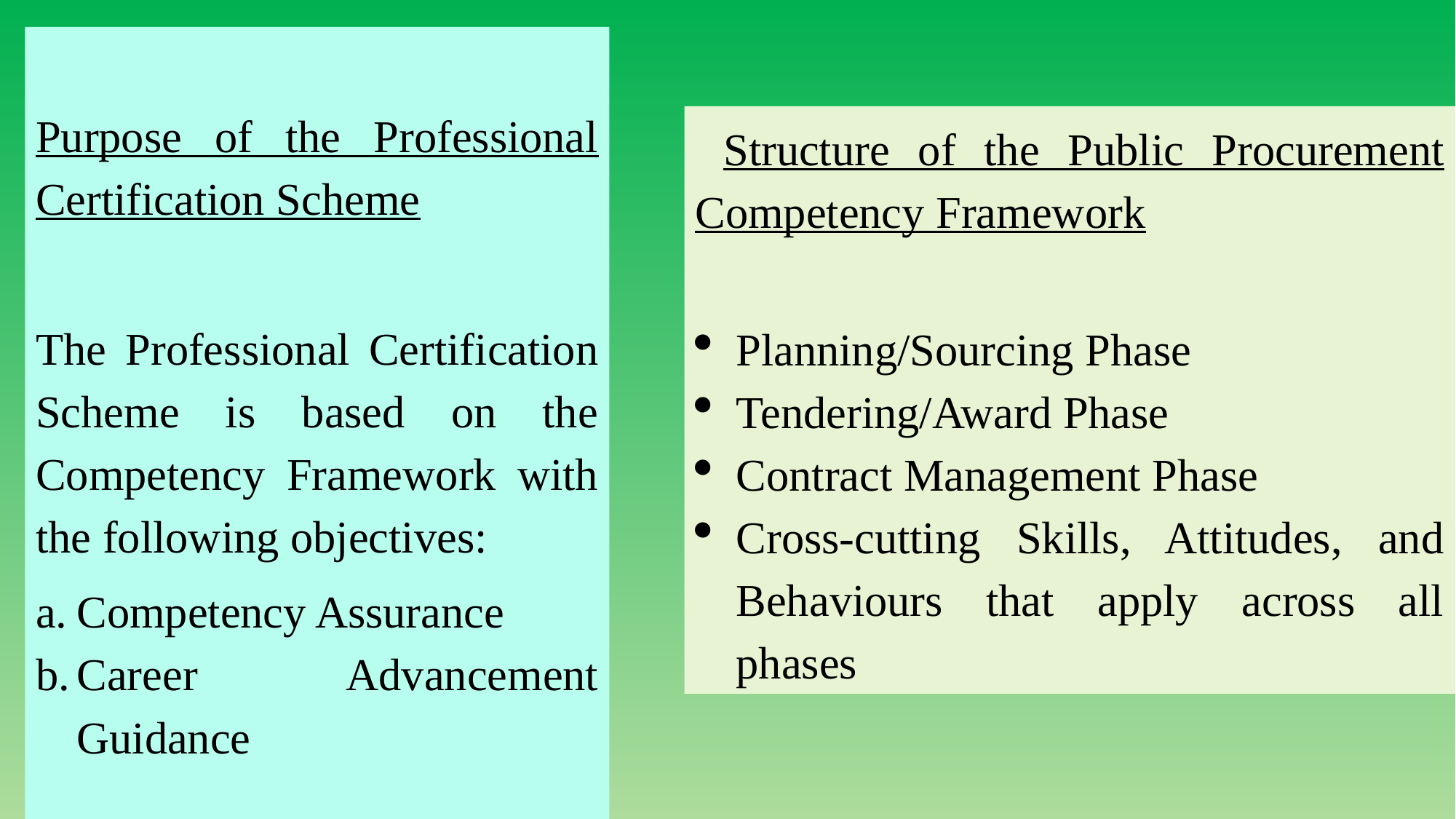

Purpose of the Professional Certification Scheme

The Professional Certification Scheme is based on the Competency Framework with the following objectives:
Competency Assurance
Career Advancement Guidance

 Structure of the Public Procurement Competency Framework

Planning/Sourcing Phase
Tendering/Award Phase
Contract Management Phase
Cross-cutting Skills, Attitudes, and Behaviours that apply across all phases